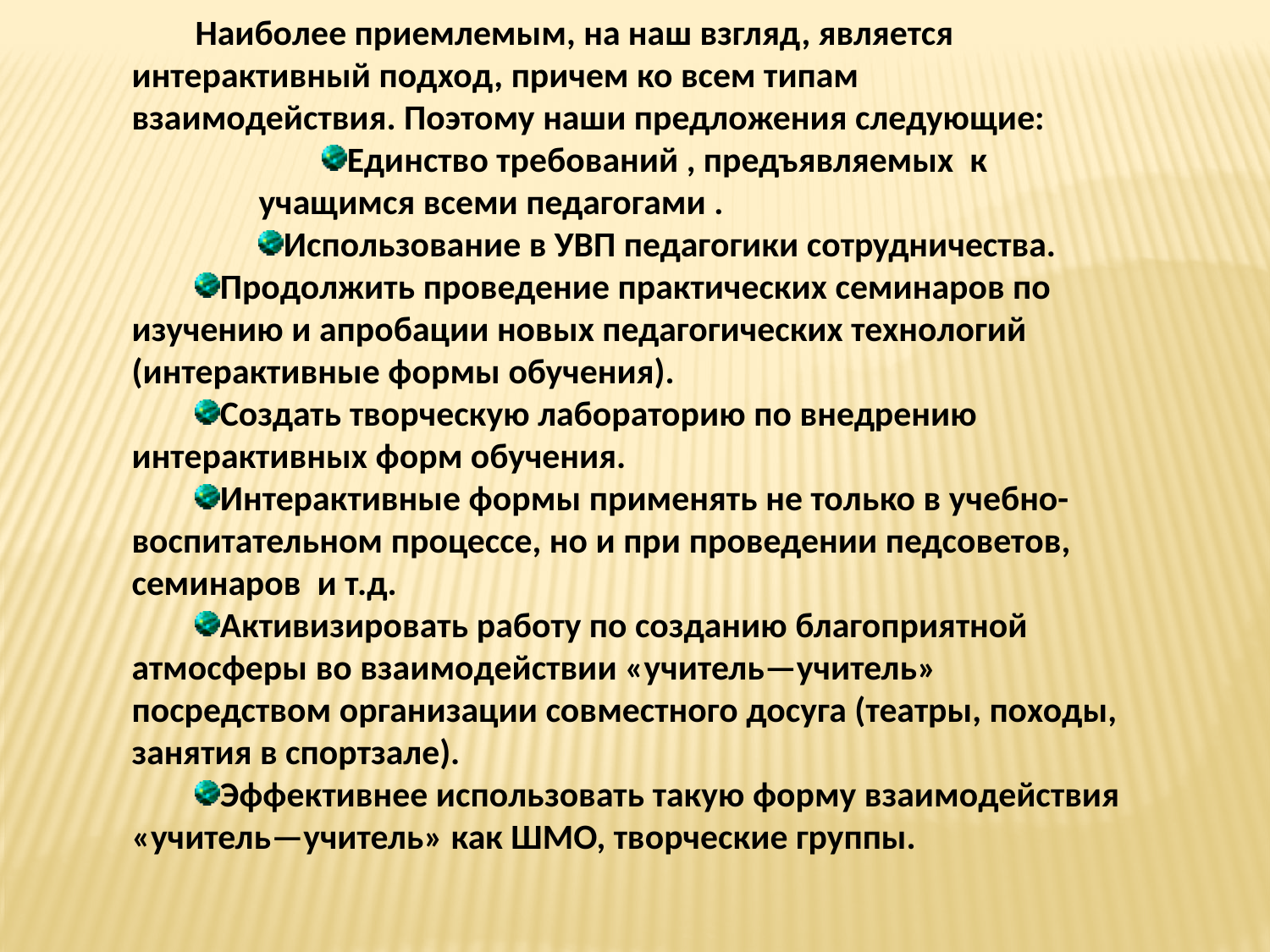

Наиболее приемлемым, на наш взгляд, является интерактивный подход, причем ко всем типам взаимодействия. Поэтому наши предложения следующие:
Единство требований , предъявляемых  к учащимся всеми педагогами .
Использование в УВП педагогики сотрудничества.
Продолжить проведение практических семинаров по изучению и апробации новых педагогических технологий (интерактивные формы обучения).
Создать творческую лабораторию по внедрению интерактивных форм обучения.
Интерактивные формы применять не только в учебно-воспитательном процессе, но и при проведении педсоветов, семинаров  и т.д.
Активизировать работу по созданию благоприятной  атмосферы во взаимодействии «учитель—учитель» посредством организации совместного досуга (театры, походы, занятия в спортзале).
Эффективнее использовать такую форму взаимодействия «учитель—учитель» как ШМО, творческие группы.